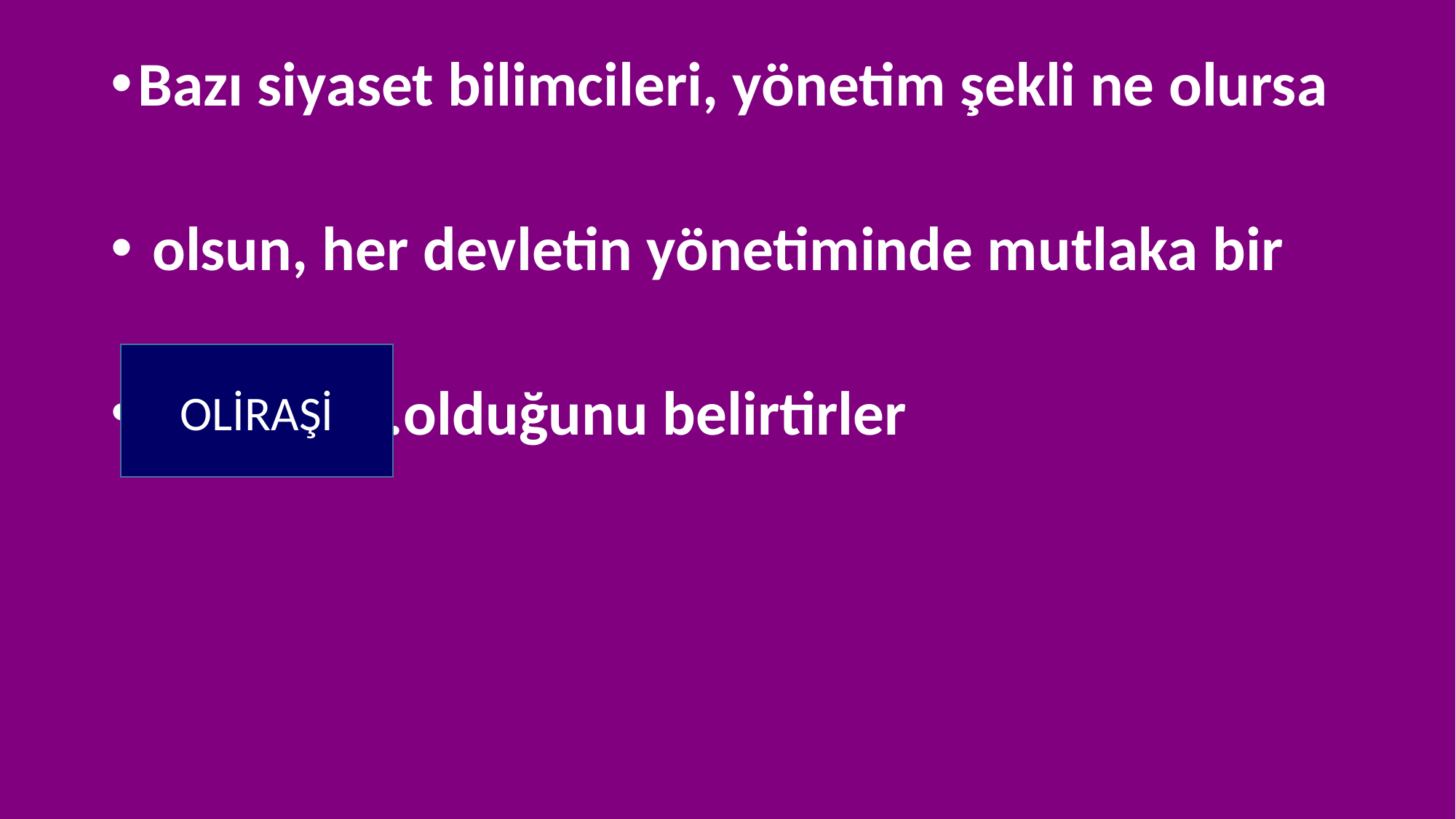

Bazı siyaset bilimcileri, yönetim şekli ne olursa

 olsun, her devletin yönetiminde mutlaka bir

………………olduğunu belirtirler
OLİRAŞİ